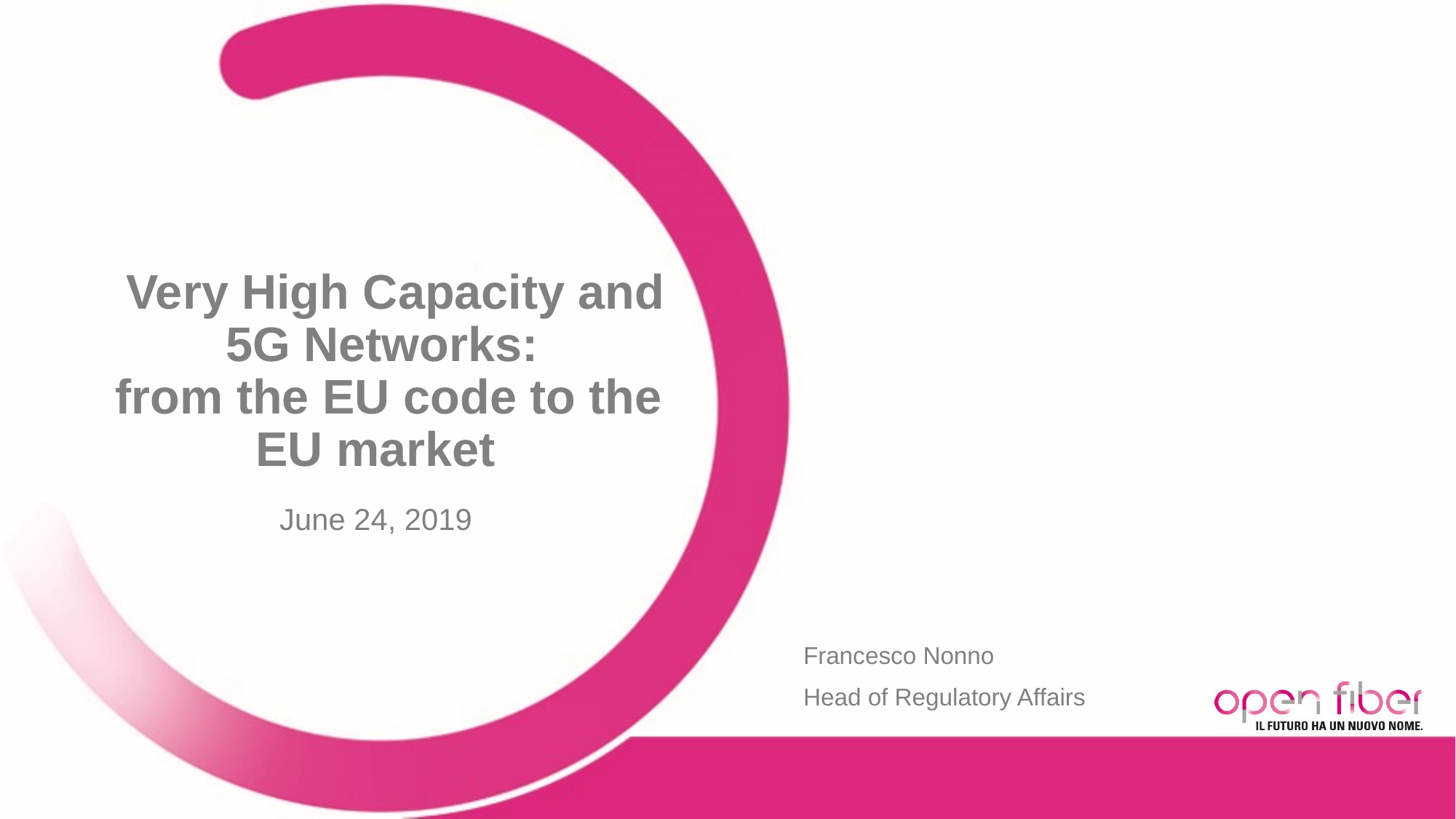

# Very High Capacity and 5G Networks: from the EU code to the EU market
June 24, 2019
Francesco Nonno
Head of Regulatory Affairs